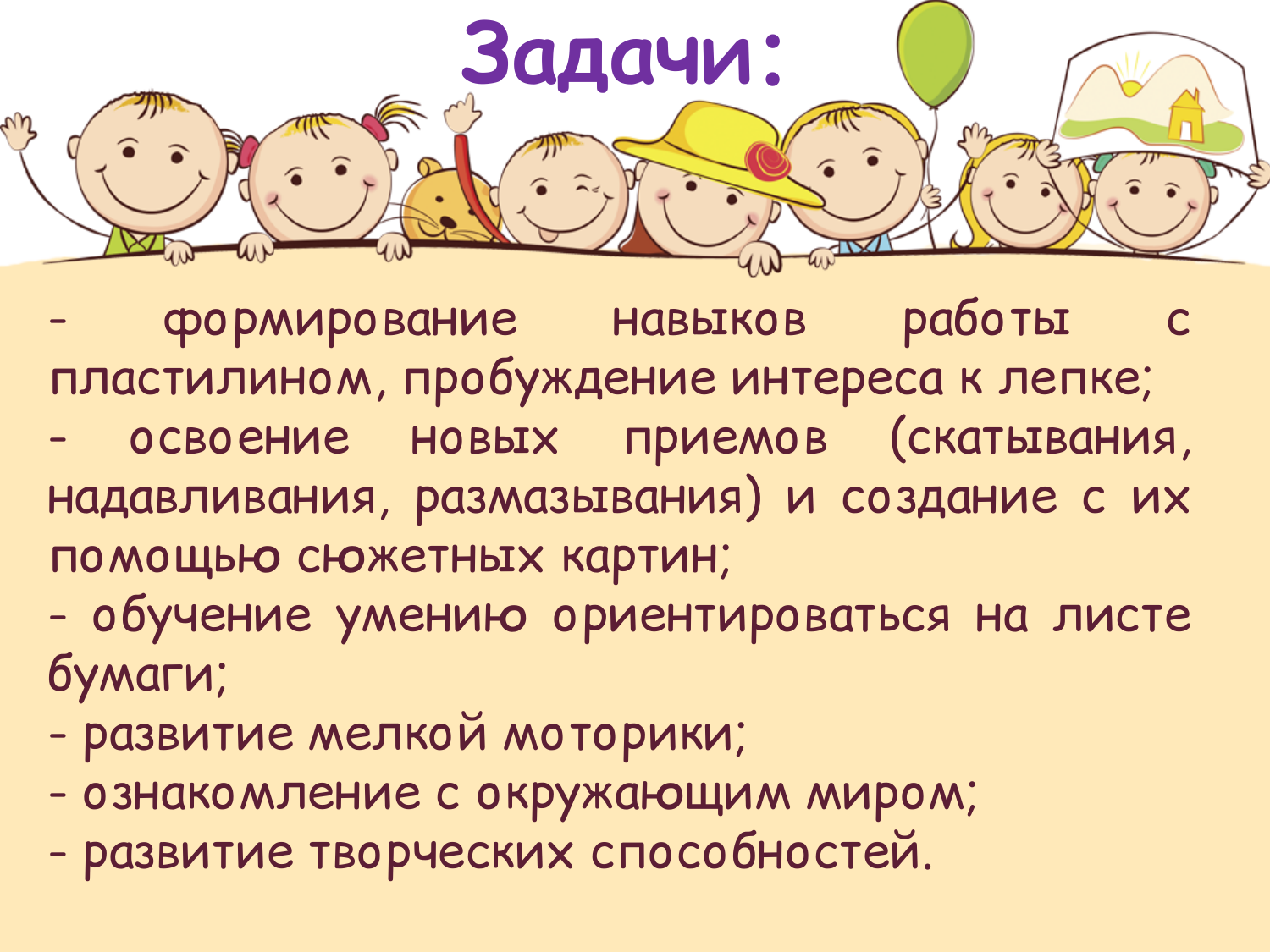

# Задачи:
- формирование навыков работы с пластилином, пробуждение интереса к лепке;
- освоение новых приемов (скатывания, надавливания, размазывания) и создание с их помощью сюжетных картин;
- обучение умению ориентироваться на листе бумаги;
- развитие мелкой моторики;
- ознакомление с окружающим миром;
- развитие творческих способностей.

### Chart

| Category |
|---|